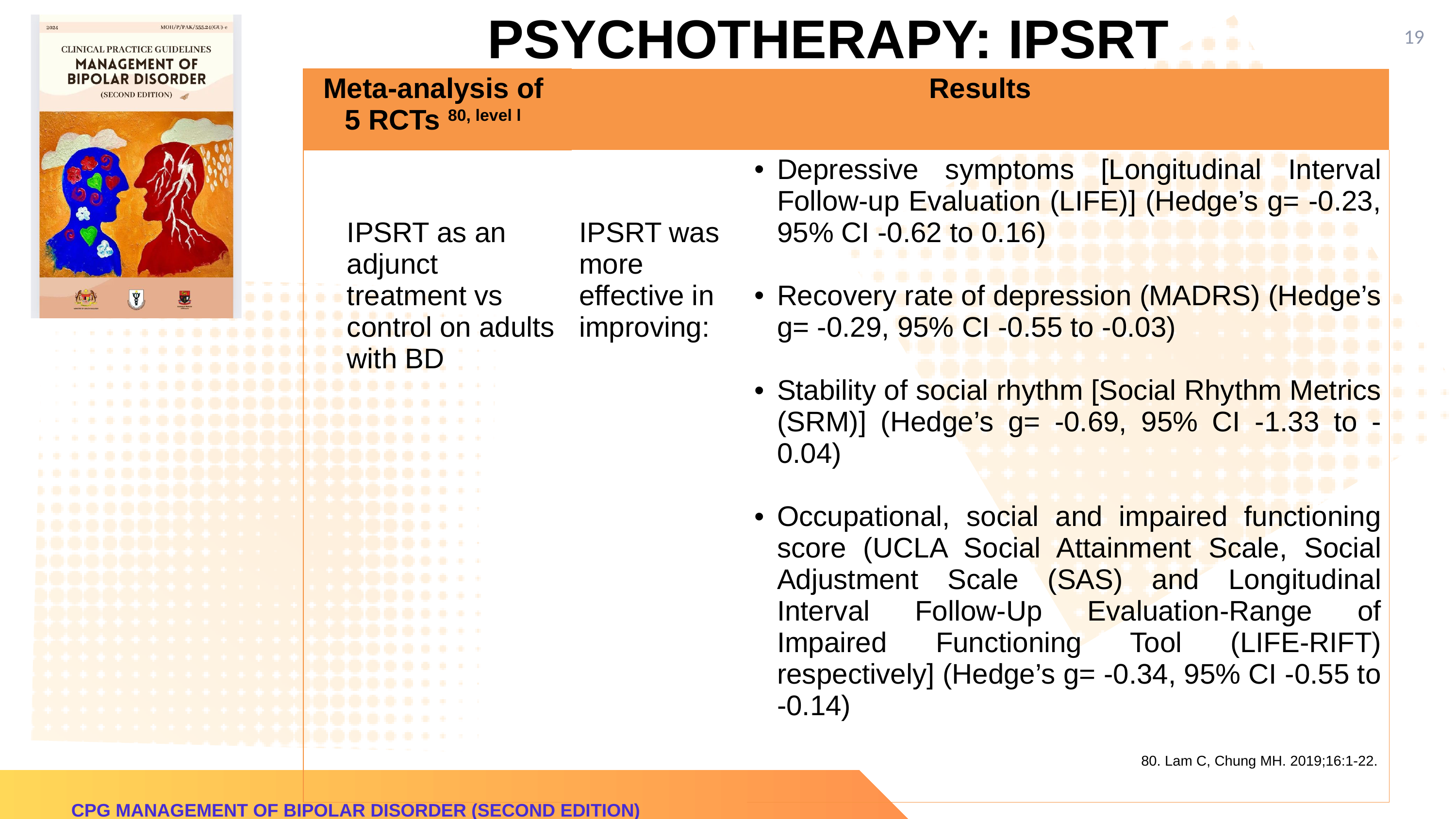

PSYCHOTHERAPY: IPSRT

19
| Meta-analysis of 5 RCTs 80, level l | Results |  |
| --- | --- | --- |
| IPSRT as an adjunct treatment vs control on adults with BD | IPSRT was more effective in improving: | Depressive symptoms [Longitudinal Interval Follow-up Evaluation (LIFE)] (Hedge’s g= -0.23, 95% CI -0.62 to 0.16) Recovery rate of depression (MADRS) (Hedge’s g= -0.29, 95% CI -0.55 to -0.03) Stability of social rhythm [Social Rhythm Metrics (SRM)] (Hedge’s g= -0.69, 95% CI -1.33 to -0.04) Occupational, social and impaired functioning score (UCLA Social Attainment Scale, Social Adjustment Scale (SAS) and Longitudinal Interval Follow-Up Evaluation-Range of Impaired Functioning Tool (LIFE-RIFT) respectively] (Hedge’s g= -0.34, 95% CI -0.55 to -0.14) |
|  |  |  |

80. Lam C, Chung MH. 2019;16:1-22.

CPG MANAGEMENT OF BIPOLAR DISORDER (SECOND EDITION)